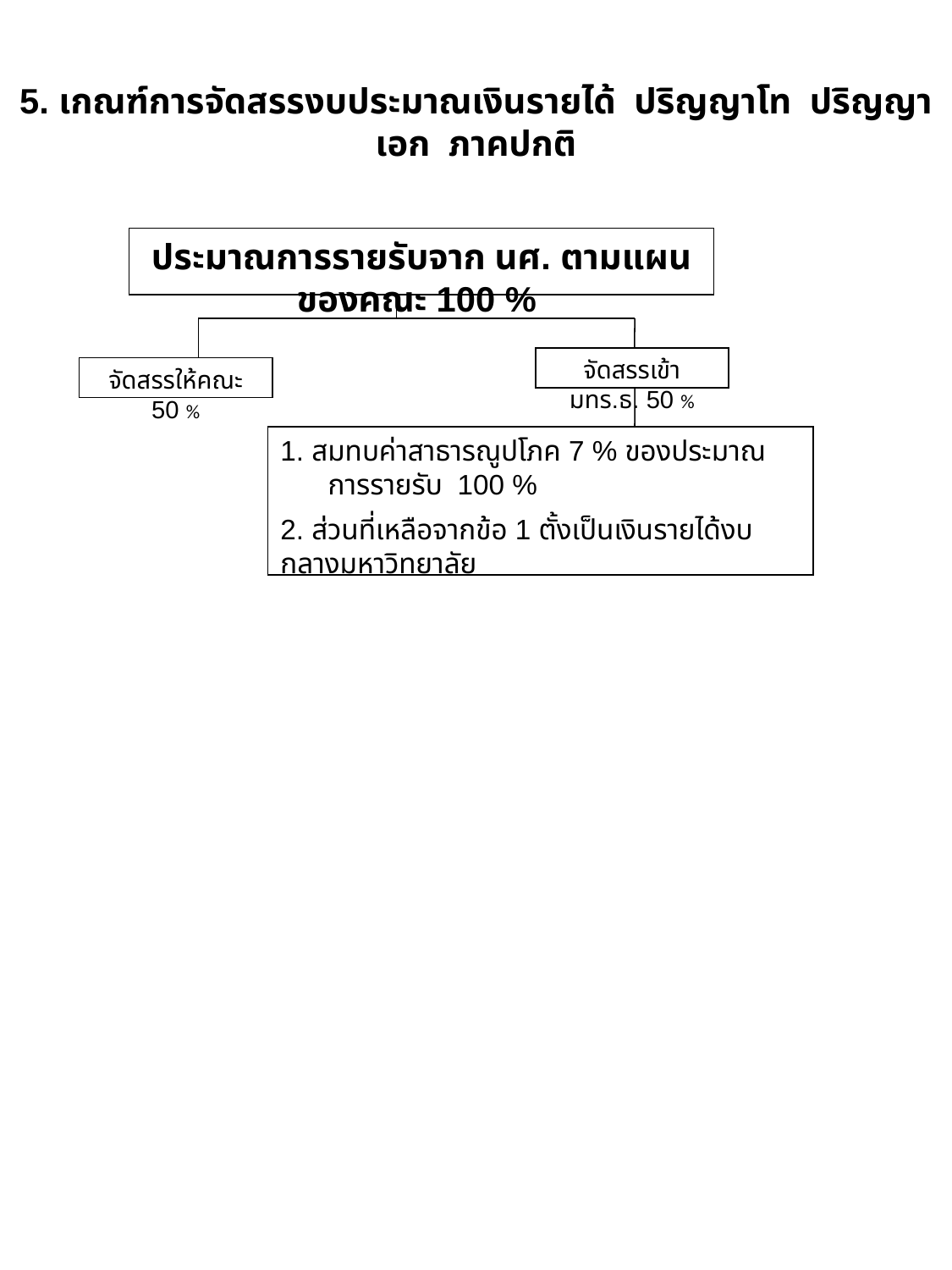

5. เกณฑ์การจัดสรรงบประมาณเงินรายได้  ปริญญาโท  ปริญญาเอก  ภาคปกติ
ประมาณการรายรับจาก นศ. ตามแผน ของคณะ 100 %
จัดสรรเข้า มทร.ธ. 50 %
จัดสรรให้คณะ 50 %
1. สมทบค่าสาธารณูปโภค 7 % ของประมาณการรายรับ  100 %
2. ส่วนที่เหลือจากข้อ 1 ตั้งเป็นเงินรายได้งบกลางมหาวิทยาลัย